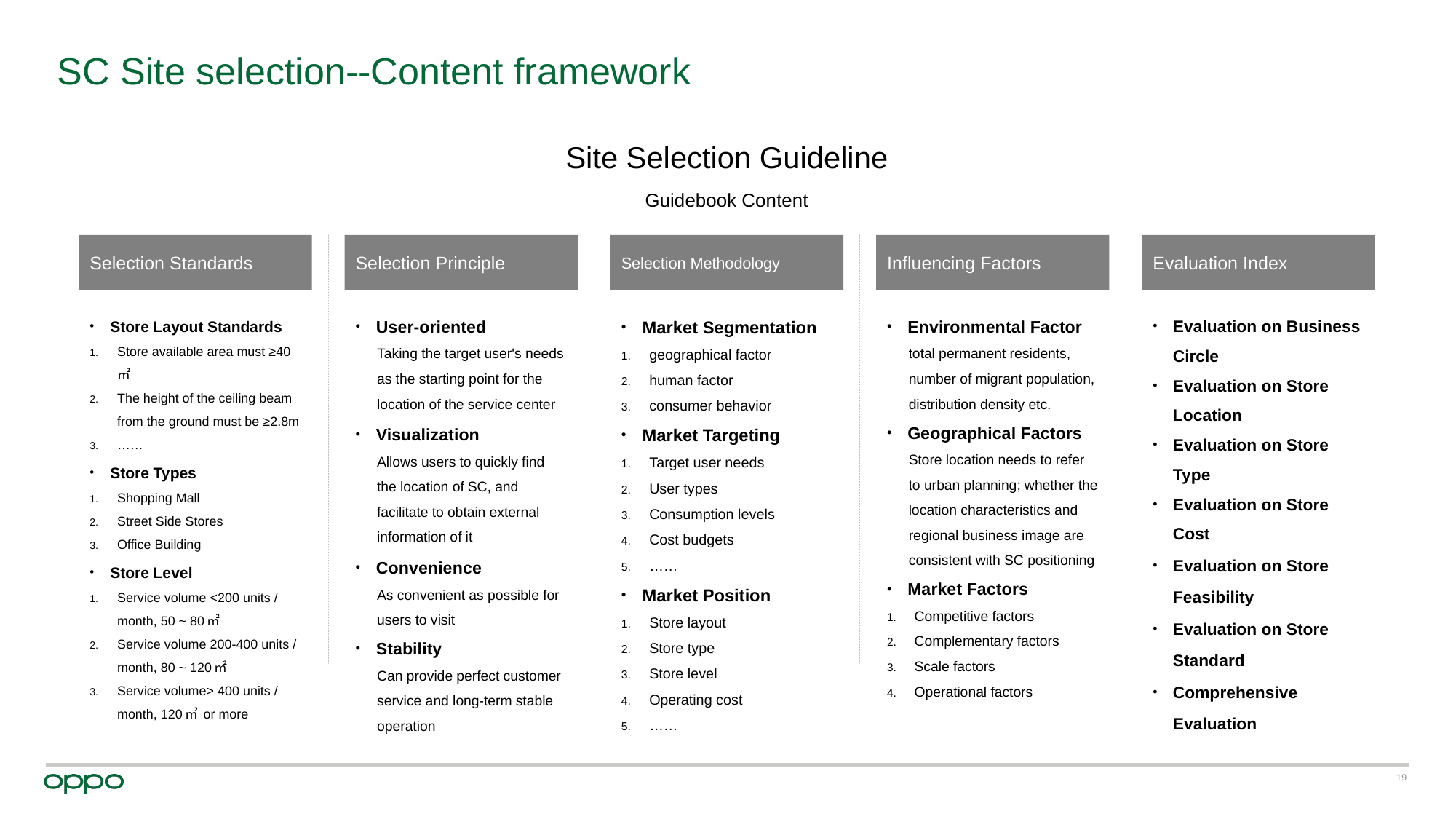

# SC Site selection--Content framework
Site Selection Guideline
Guidebook Content
Selection Standards
Store Layout Standards
Store available area must ≥40㎡
The height of the ceiling beam from the ground must be ≥2.8m
……
Store Types
Shopping Mall
Street Side Stores
Office Building
Store Level
Service volume <200 units / month, 50 ~ 80㎡
Service volume 200-400 units / month, 80 ~ 120㎡
Service volume> 400 units / month, 120㎡ or more

Selection Principle
User-oriented
Taking the target user's needs as the starting point for the location of the service center
Visualization
Allows users to quickly find the location of SC, and facilitate to obtain external information of it
Convenience
As convenient as possible for users to visit
Stability
Can provide perfect customer service and long-term stable operation
Selection Methodology
Market Segmentation
geographical factor
human factor
consumer behavior
Market Targeting
Target user needs
User types
Consumption levels
Cost budgets
……
Market Position
Store layout
Store type
Store level
Operating cost
……

Influencing Factors
Environmental Factor
total permanent residents, number of migrant population, distribution density etc.
Geographical Factors
Store location needs to refer to urban planning; whether the location characteristics and regional business image are consistent with SC positioning
Market Factors
Competitive factors
Complementary factors
Scale factors
Operational factors
Evaluation Index
Evaluation on Business Circle
Evaluation on Store Location
Evaluation on Store Type
Evaluation on Store Cost
Evaluation on Store Feasibility
Evaluation on Store Standard
Comprehensive Evaluation